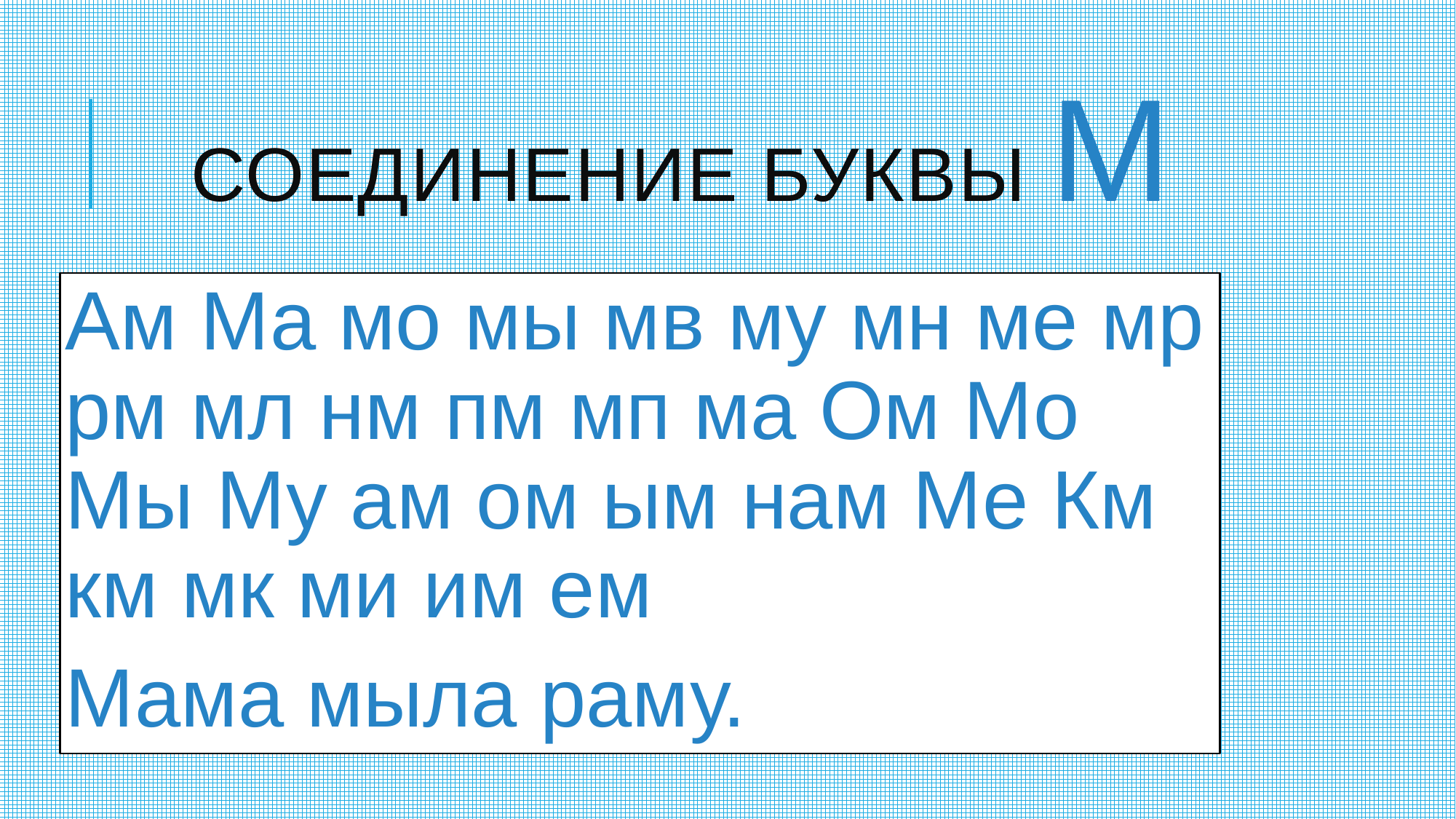

# Соединение буквы М
Ам Ма мо мы мв му мн ме мр рм мл нм пм мп ма Ом Мо Мы Му ам ом ым нам Ме Км км мк ми им ем
Мама мыла раму.